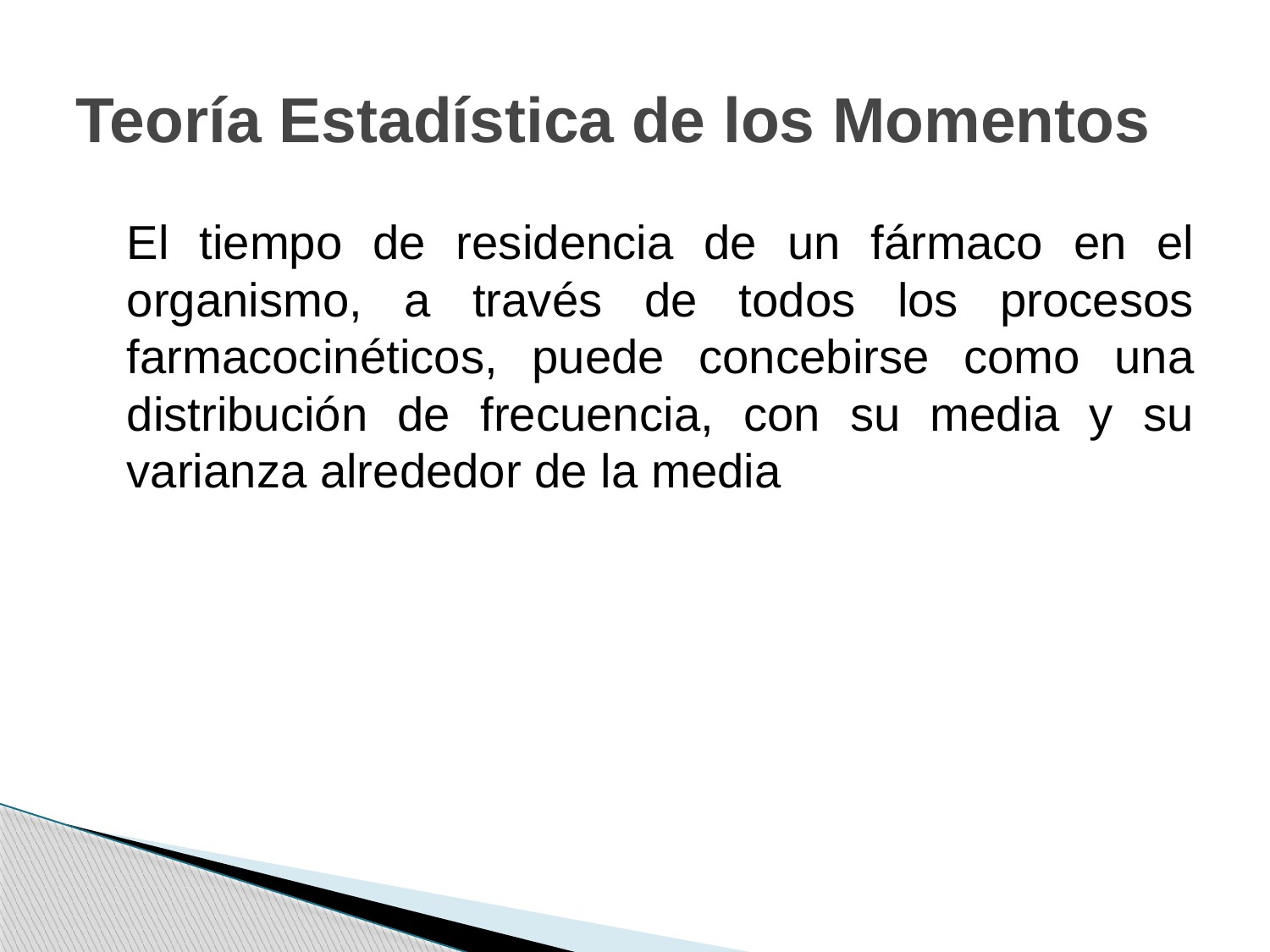

# Teoría Estadística de los Momentos
El tiempo de residencia de un fármaco en el organismo, a través de todos los procesos farmacocinéticos, puede concebirse como una distribución de frecuencia, con su media y su varianza alrededor de la media